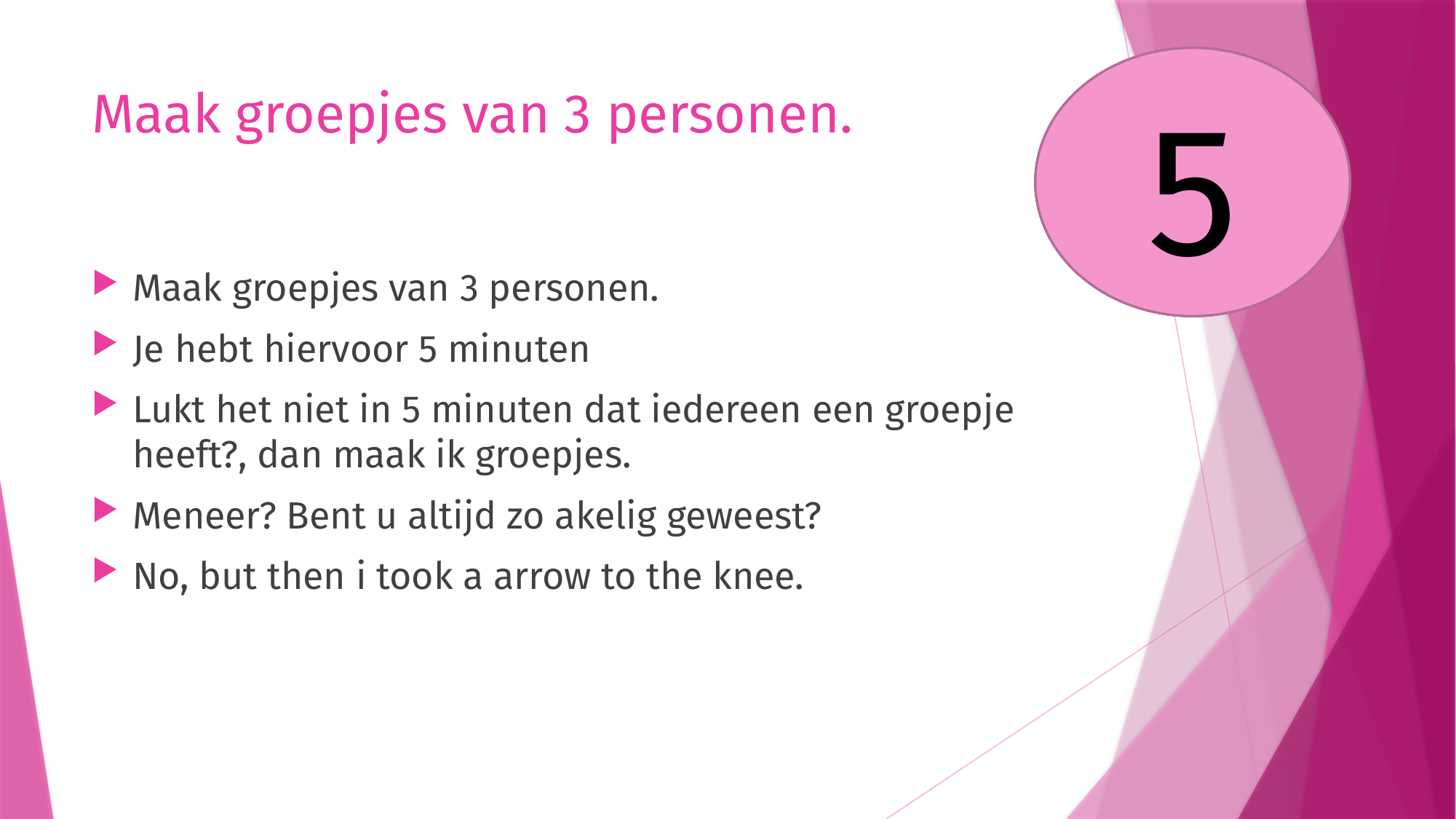

5
4
3
1
2
# Maak groepjes van 3 personen.
Maak groepjes van 3 personen.
Je hebt hiervoor 5 minuten
Lukt het niet in 5 minuten dat iedereen een groepje heeft?, dan maak ik groepjes.
Meneer? Bent u altijd zo akelig geweest?
No, but then i took a arrow to the knee.